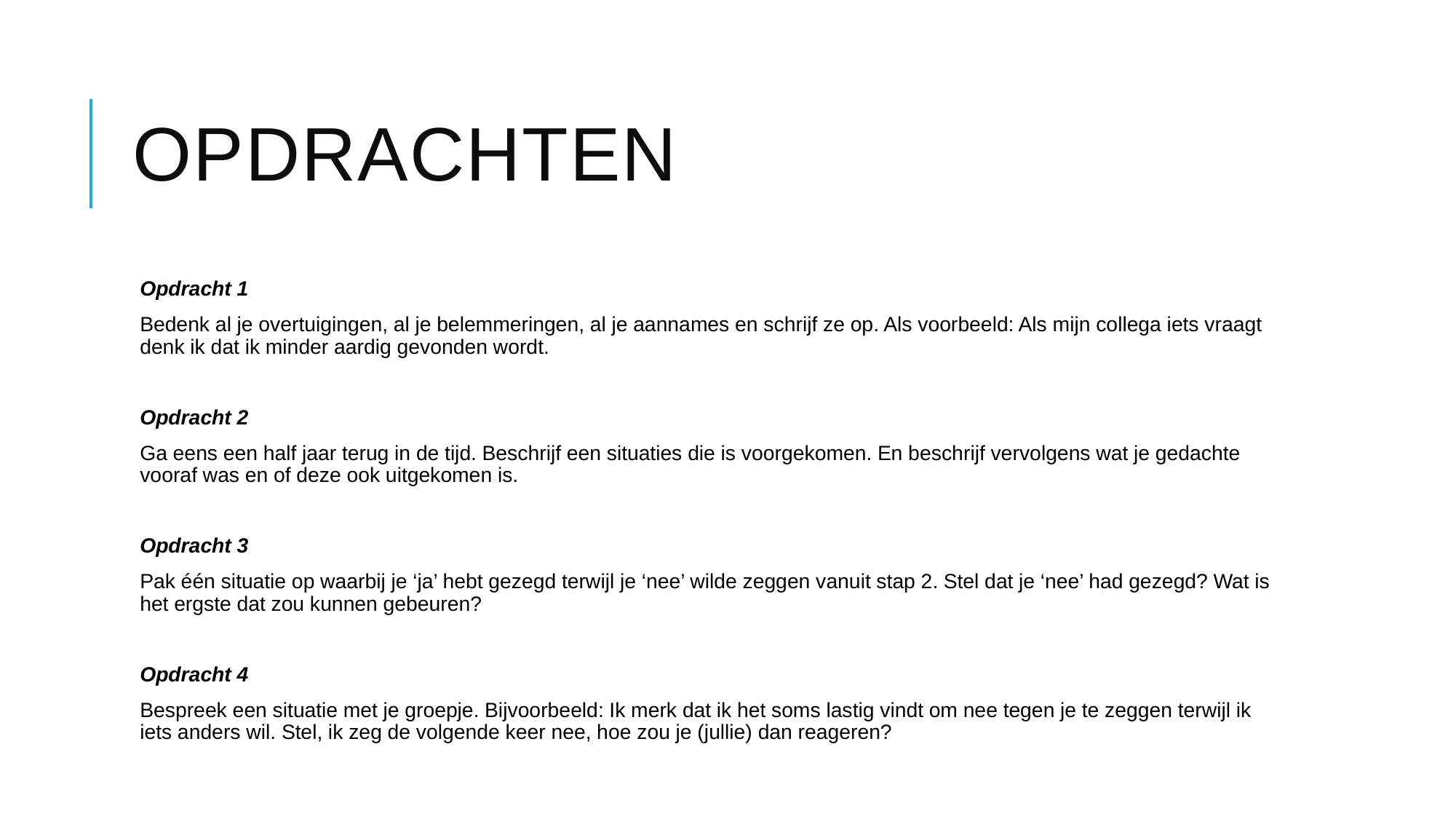

# Opdrachten
Opdracht 1
Bedenk al je overtuigingen, al je belemmeringen, al je aannames en schrijf ze op. Als voorbeeld: Als mijn collega iets vraagt denk ik dat ik minder aardig gevonden wordt.

Opdracht 2
Ga eens een half jaar terug in de tijd. Beschrijf een situaties die is voorgekomen. En beschrijf vervolgens wat je gedachte vooraf was en of deze ook uitgekomen is.

Opdracht 3
Pak één situatie op waarbij je ‘ja’ hebt gezegd terwijl je ‘nee’ wilde zeggen vanuit stap 2. Stel dat je ‘nee’ had gezegd? Wat is het ergste dat zou kunnen gebeuren?

Opdracht 4
Bespreek een situatie met je groepje. Bijvoorbeeld: Ik merk dat ik het soms lastig vindt om nee tegen je te zeggen terwijl ik iets anders wil. Stel, ik zeg de volgende keer nee, hoe zou je (jullie) dan reageren?